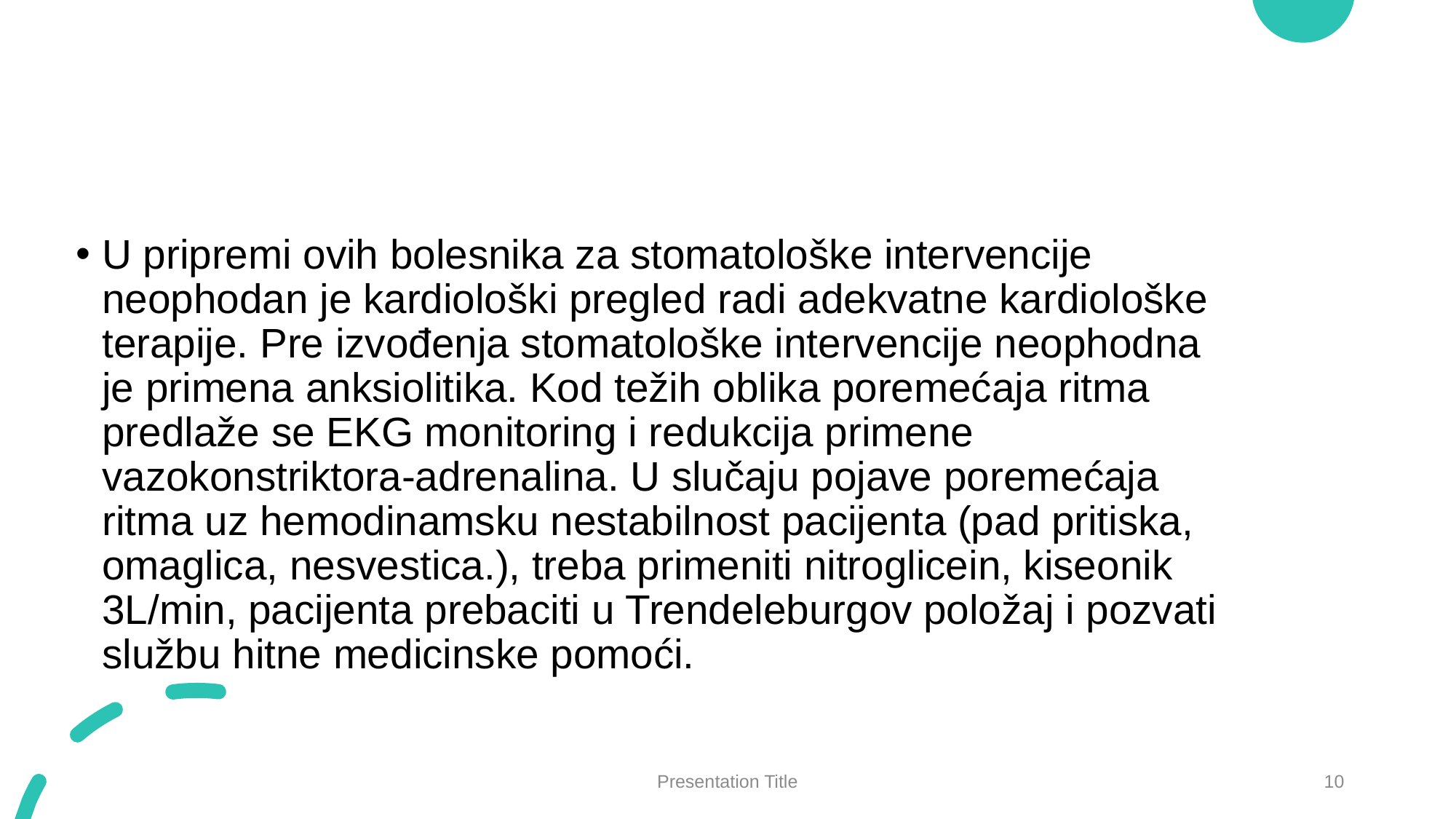

U pripremi ovih bolesnika za stomatološke intervencije neophodan je kardiološki pregled radi adekvatne kardiološke terapije. Pre izvođenja stomatološke intervencije neophodna je primena anksiolitika. Kod težih oblika poremećaja ritma predlaže se EKG monitoring i redukcija primene vazokonstriktora-adrenalina. U slučaju pojave poremećaja ritma uz hemodinamsku nestabilnost pacijenta (pad pritiska, omaglica, nesvestica.), treba primeniti nitroglicein, kiseonik 3L/min, pacijenta prebaciti u Trendeleburgov položaj i pozvati službu hitne medicinske pomoći.
Presentation Title
10